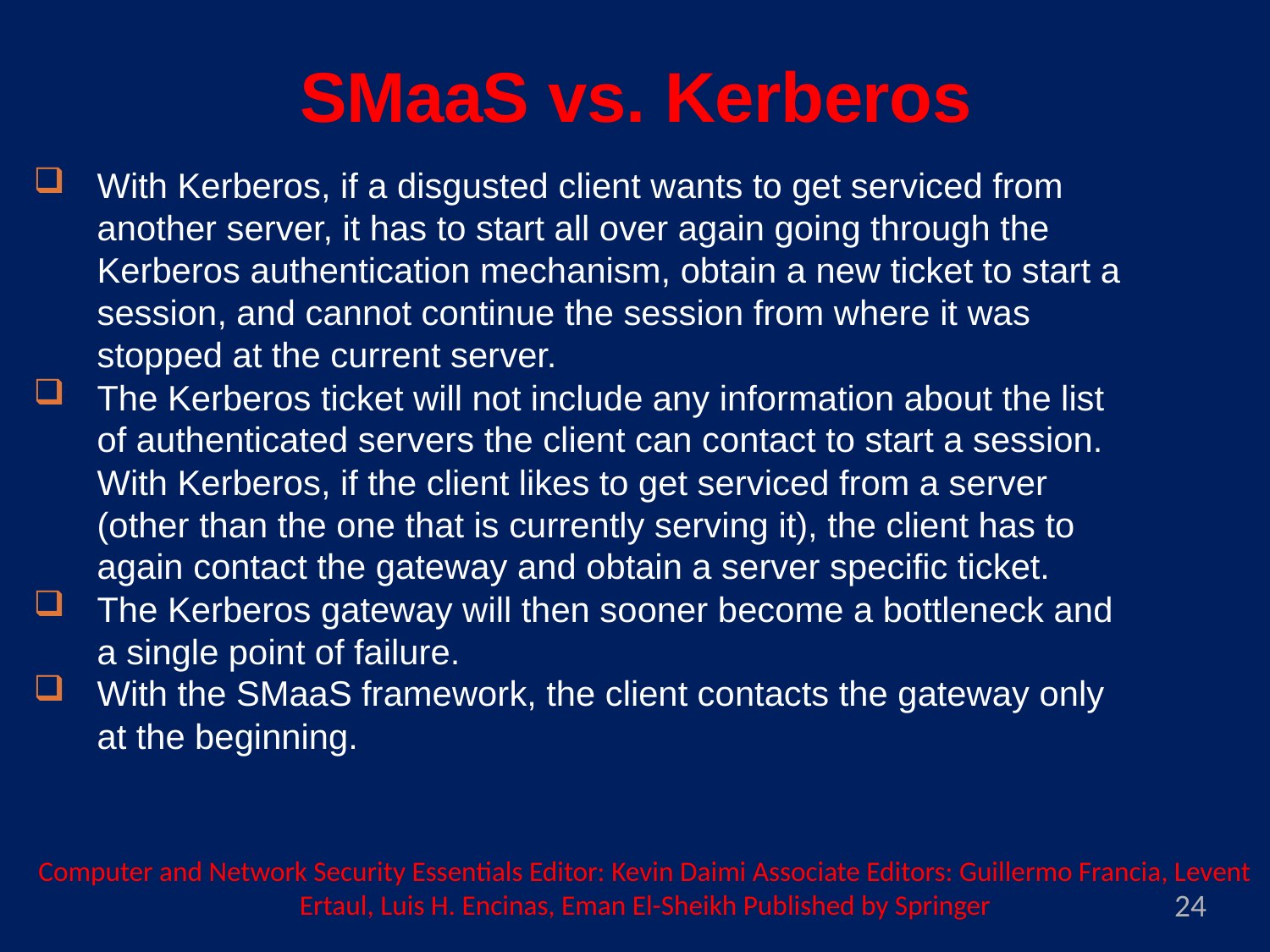

SMaaS vs. Kerberos
With Kerberos, if a disgusted client wants to get serviced from another server, it has to start all over again going through the Kerberos authentication mechanism, obtain a new ticket to start a session, and cannot continue the session from where it was stopped at the current server.
The Kerberos ticket will not include any information about the list of authenticated servers the client can contact to start a session. With Kerberos, if the client likes to get serviced from a server (other than the one that is currently serving it), the client has to again contact the gateway and obtain a server specific ticket.
The Kerberos gateway will then sooner become a bottleneck and a single point of failure.
With the SMaaS framework, the client contacts the gateway only at the beginning.
Computer and Network Security Essentials Editor: Kevin Daimi Associate Editors: Guillermo Francia, Levent Ertaul, Luis H. Encinas, Eman El-Sheikh Published by Springer
24